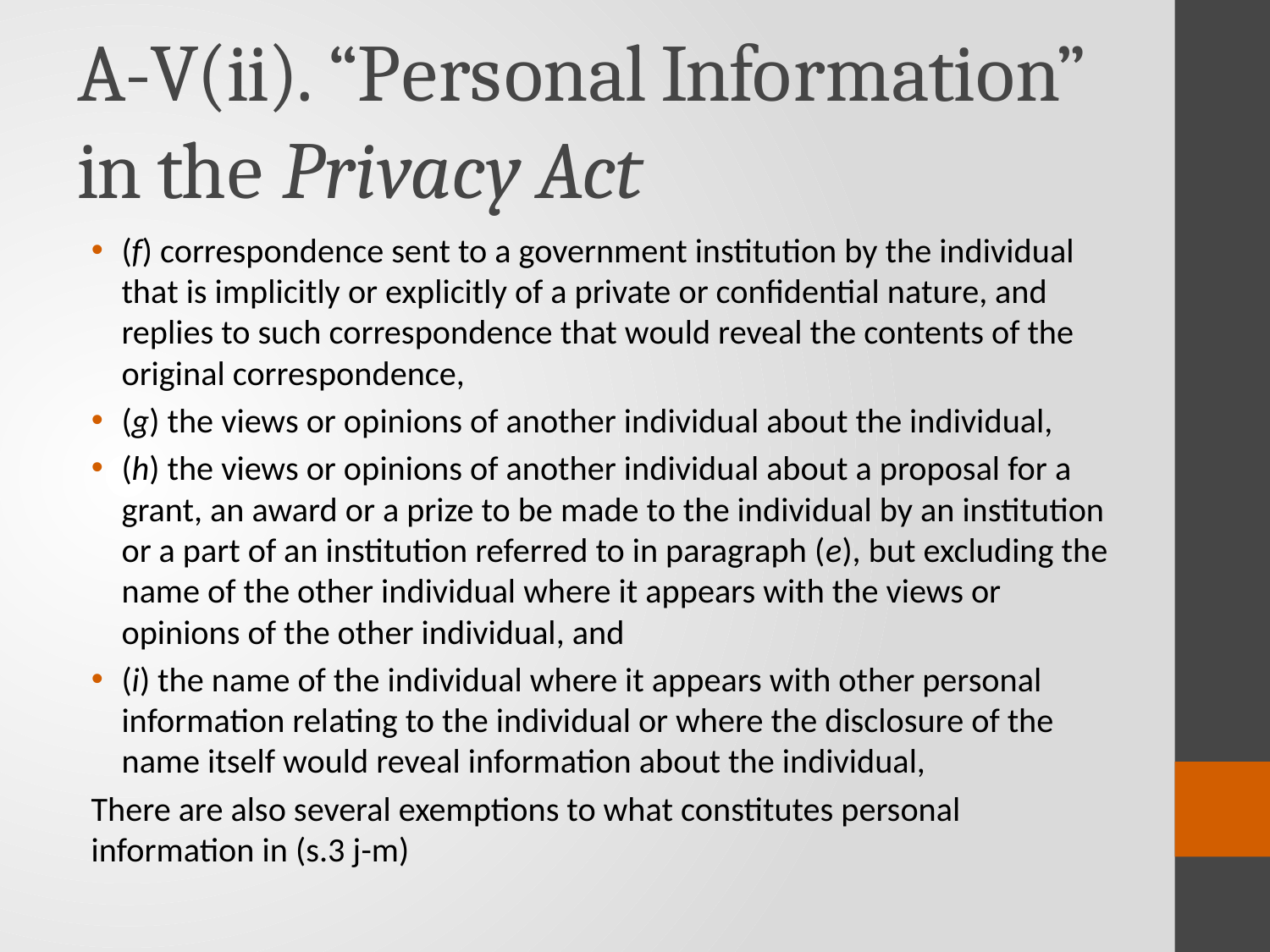

# A-V(ii). “Personal Information” in the Privacy Act
(f) correspondence sent to a government institution by the individual that is implicitly or explicitly of a private or confidential nature, and replies to such correspondence that would reveal the contents of the original correspondence,
(g) the views or opinions of another individual about the individual,
(h) the views or opinions of another individual about a proposal for a grant, an award or a prize to be made to the individual by an institution or a part of an institution referred to in paragraph (e), but excluding the name of the other individual where it appears with the views or opinions of the other individual, and
(i) the name of the individual where it appears with other personal information relating to the individual or where the disclosure of the name itself would reveal information about the individual,
There are also several exemptions to what constitutes personal information in (s.3 j-m)